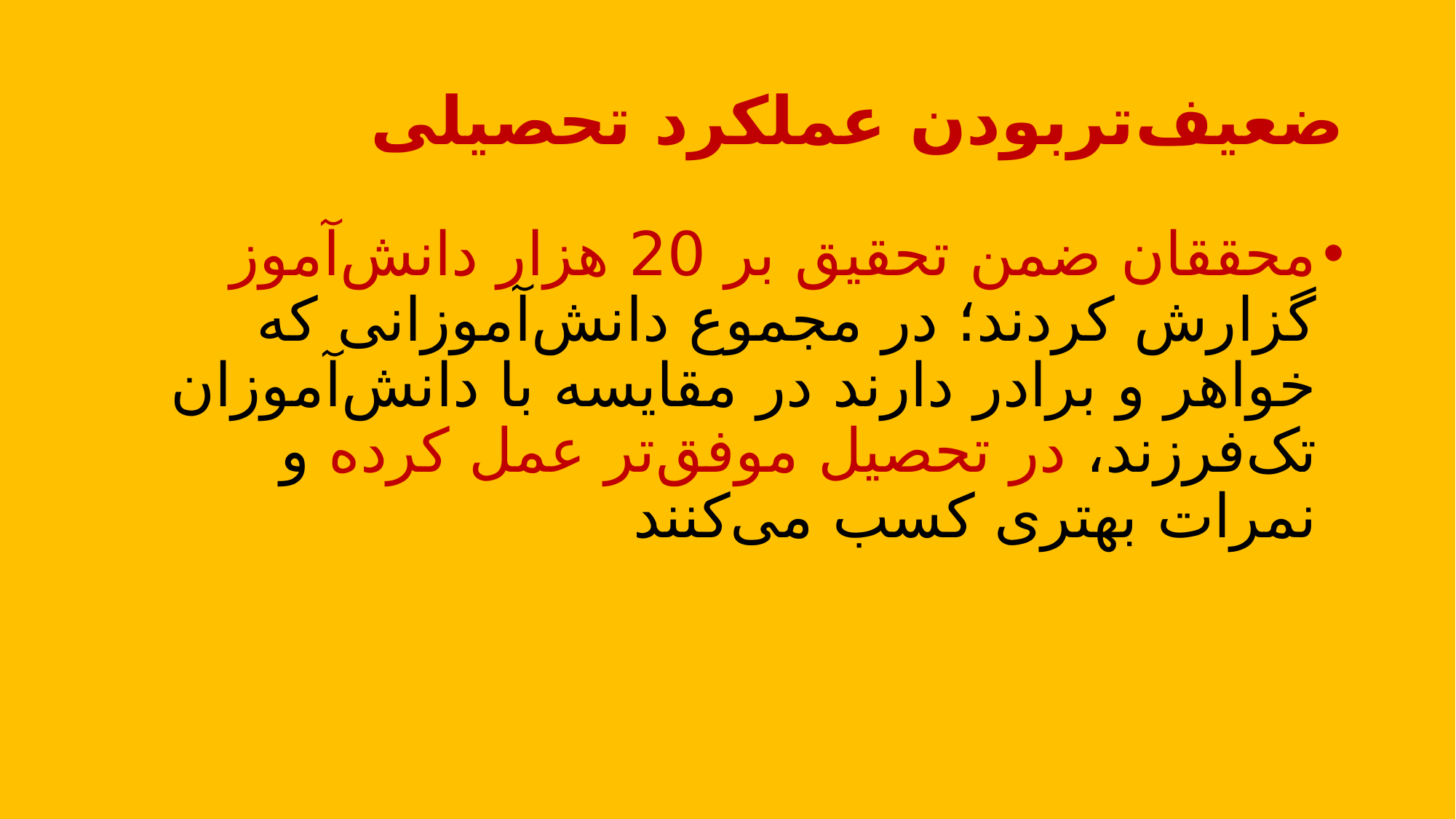

# ضعیف‌تربودن عملکرد تحصیلی
محققان ضمن تحقیق بر 20 هزار دانش‌آموز گزارش کردند؛ در مجموع دانش‌آموزانی که خواهر و برادر دارند در مقایسه با دانش‌آموزان تک‌فرزند، در تحصیل موفق‌تر عمل کرده و نمرات بهتری کسب می‌کنند